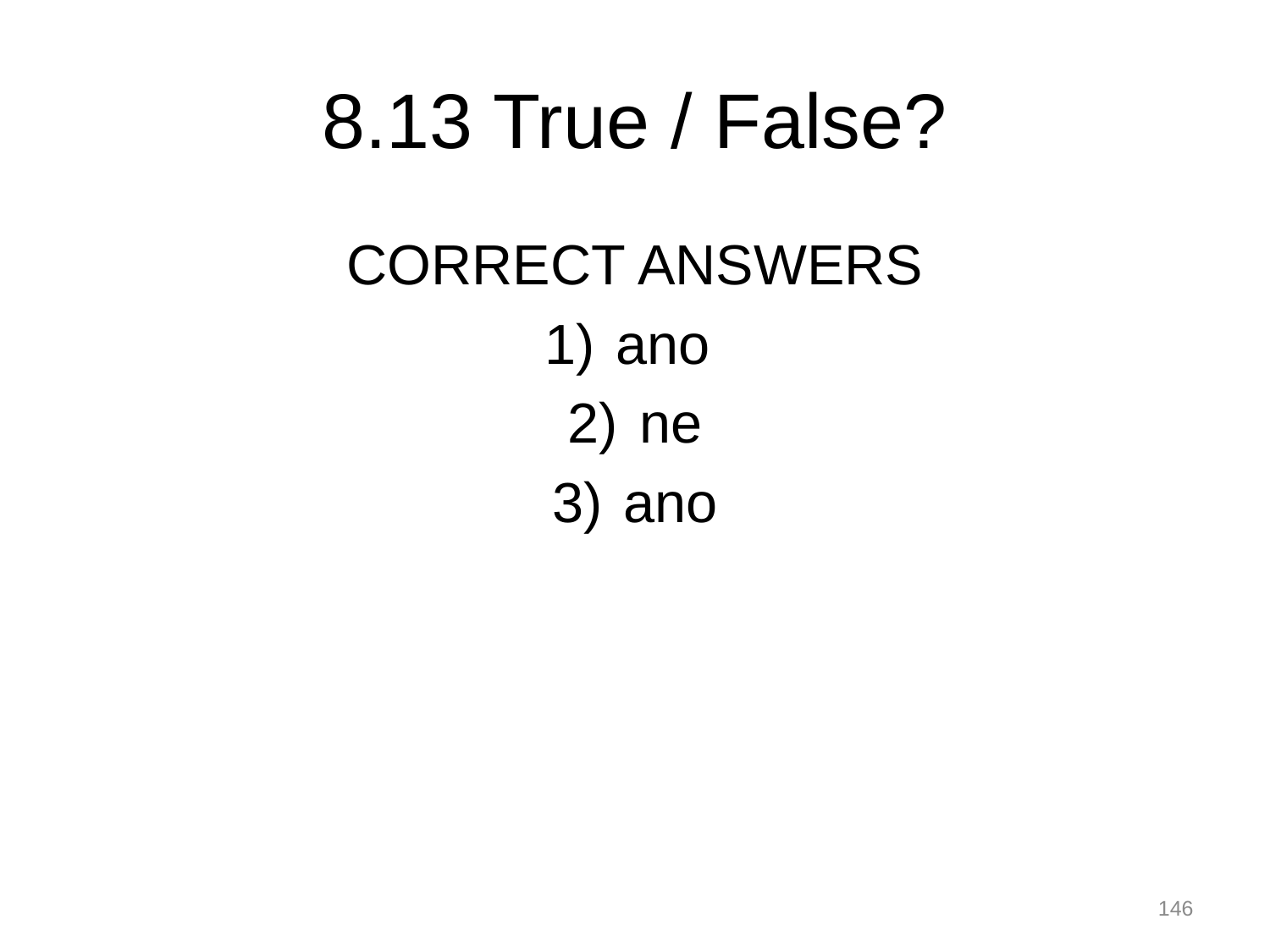

# 8.13 True / False?
CORRECT ANSWERS
ano
ne
ano

146